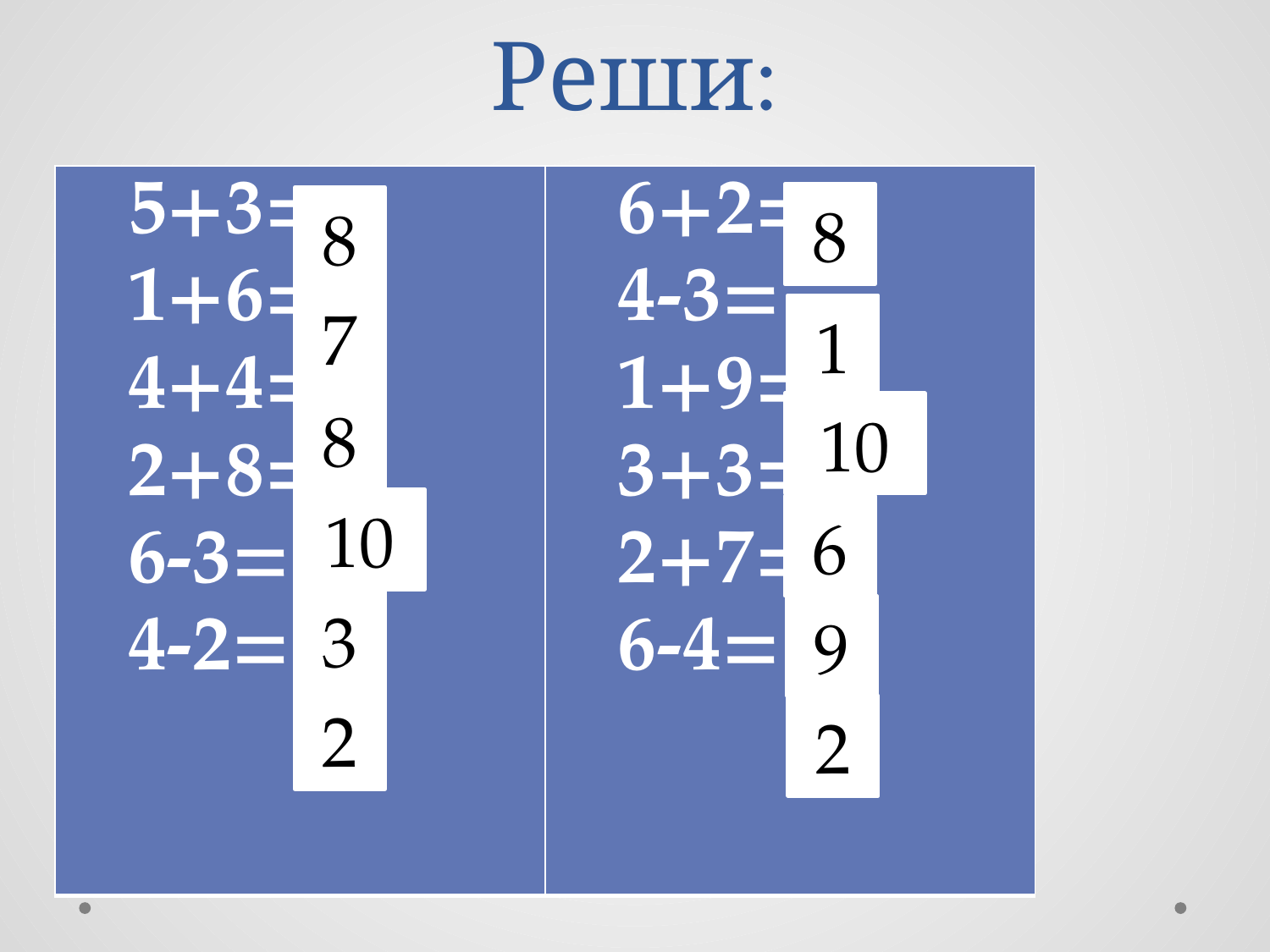

# Реши:
| 5+3= 1+6= 4+4= 2+8= 6-3= 4-2= | 6+2= 4-3= 1+9= 3+3= 2+7= 6-4= |
| --- | --- |
8
8
7
1
8
10
10
6
3
9
2
2